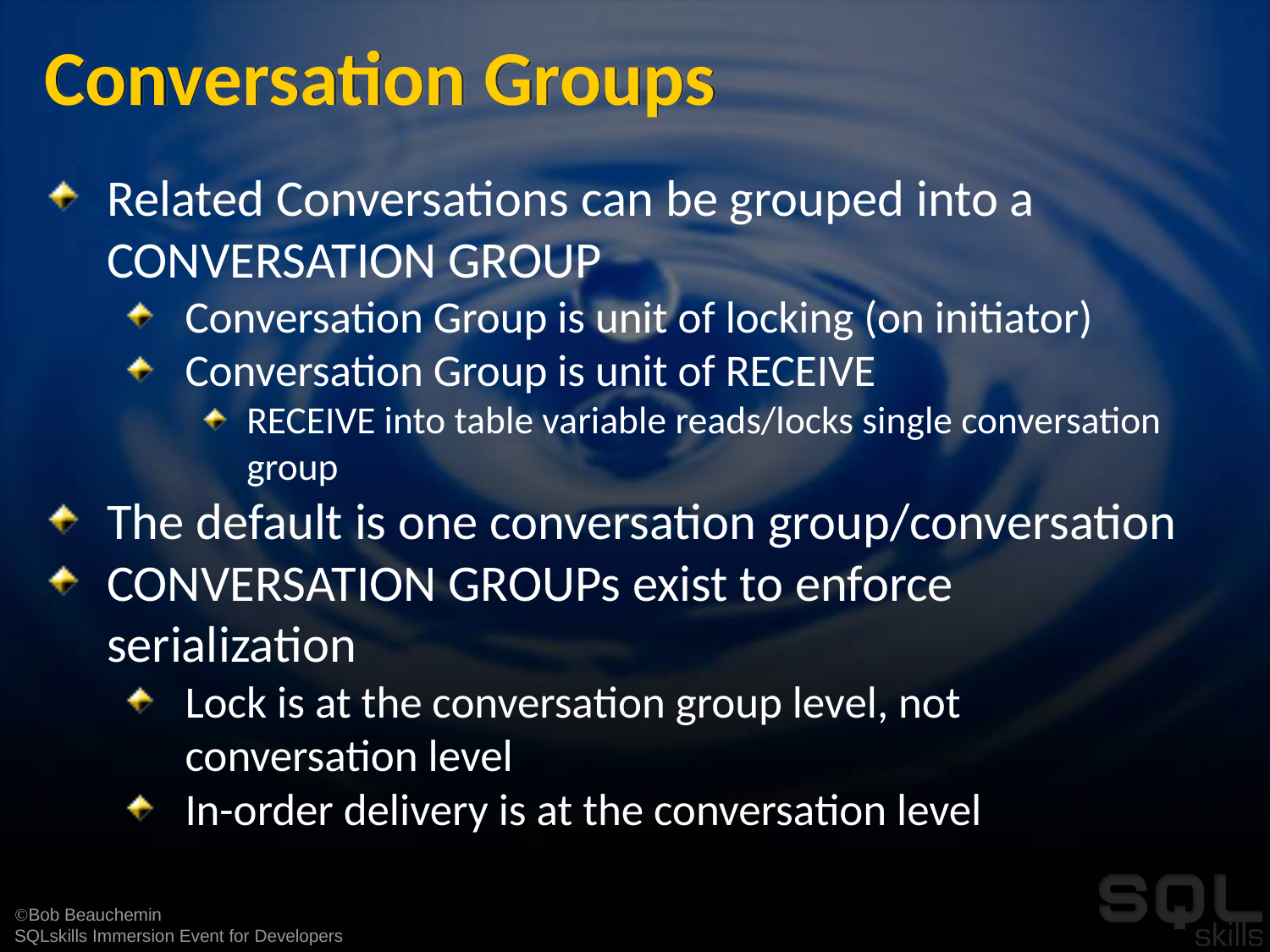

# Conversation Groups
Related Conversations can be grouped into a CONVERSATION GROUP
Conversation Group is unit of locking (on initiator)
Conversation Group is unit of RECEIVE
RECEIVE into table variable reads/locks single conversation group
The default is one conversation group/conversation
CONVERSATION GROUPs exist to enforce serialization
Lock is at the conversation group level, not conversation level
In-order delivery is at the conversation level